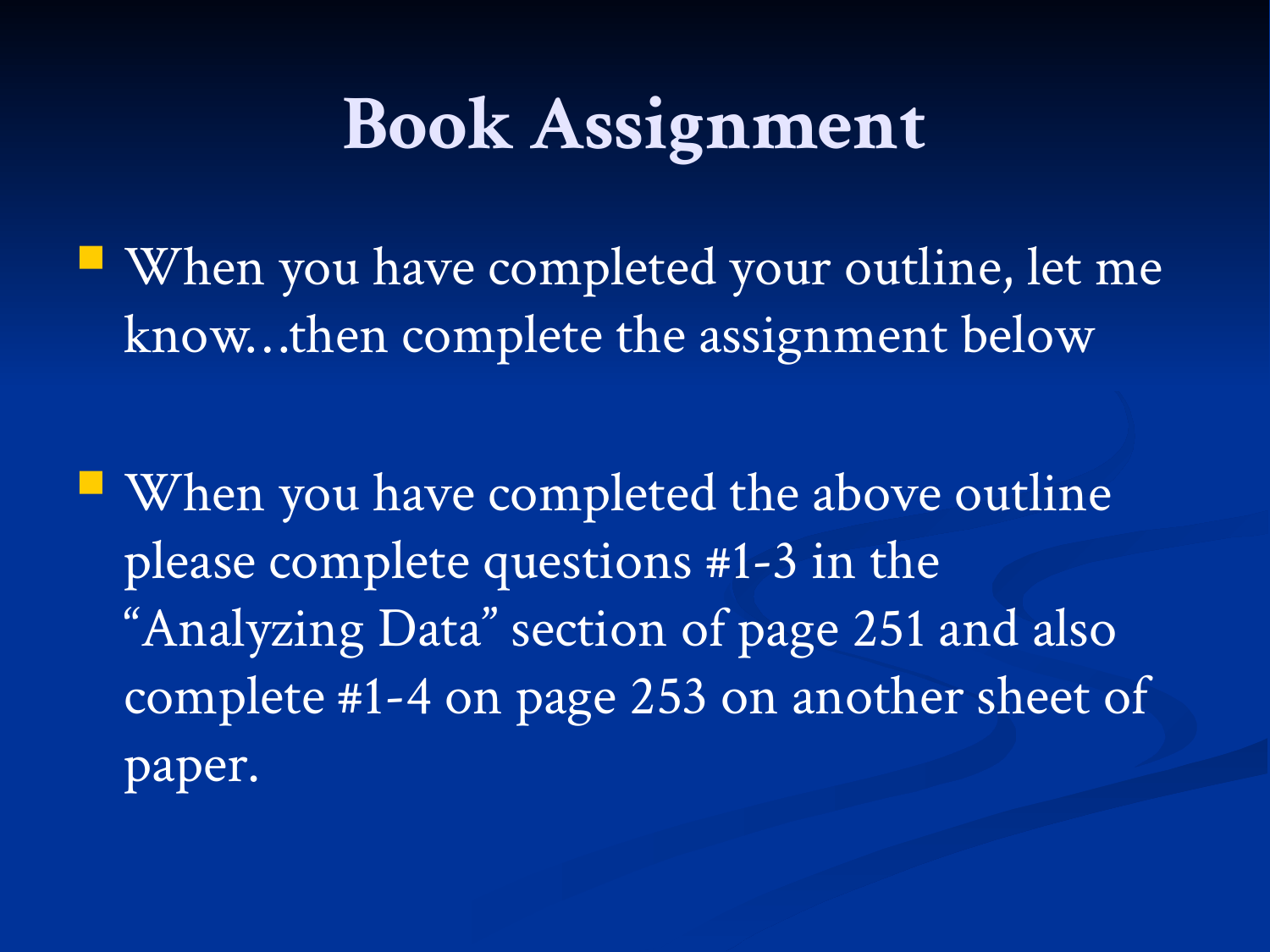

# Book Assignment
When you have completed your outline, let me know…then complete the assignment below

When you have completed the above outline please complete questions #1-3 in the “Analyzing Data” section of page 251 and also complete #1-4 on page 253 on another sheet of paper.